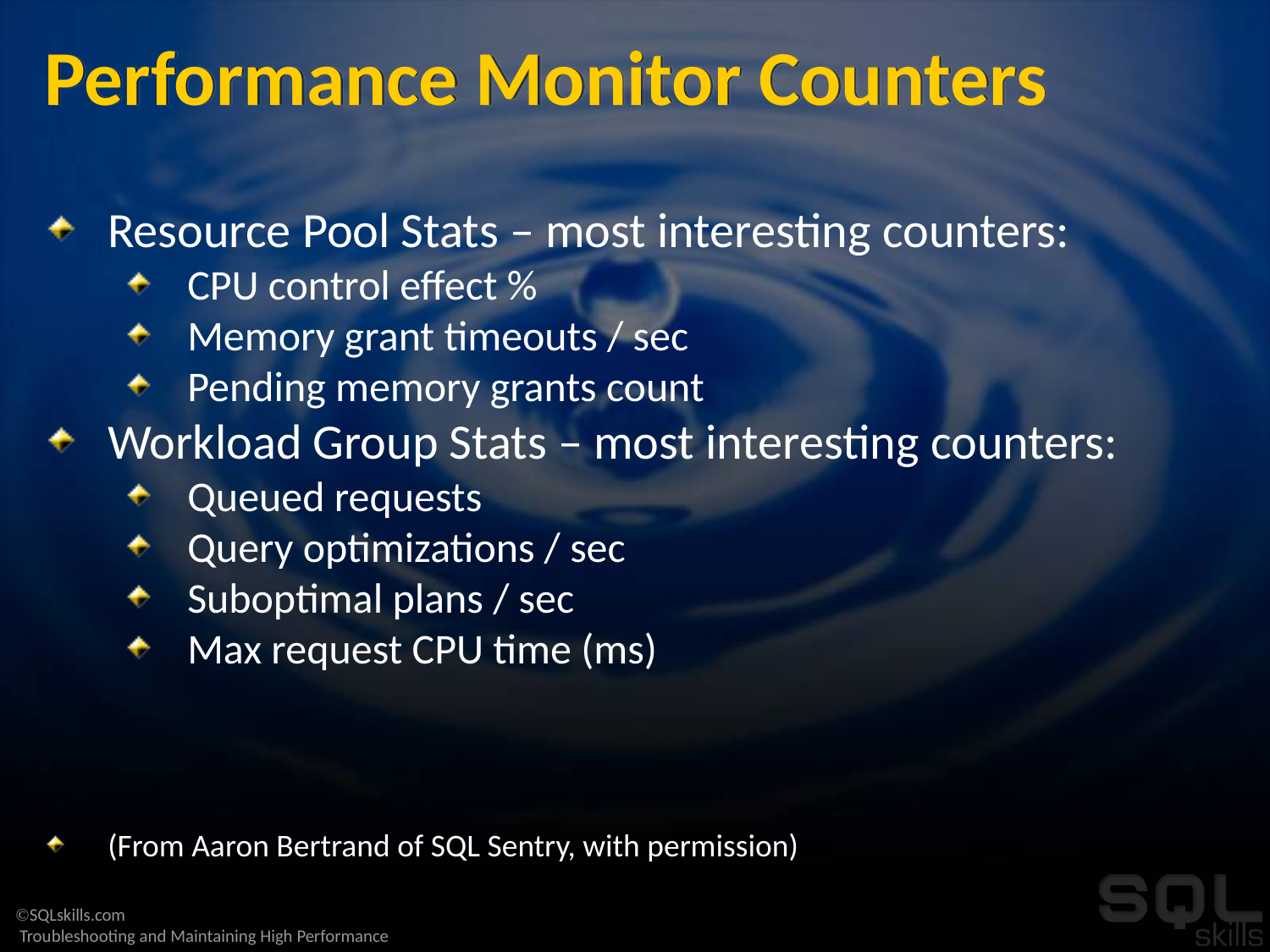

# Performance Monitor Counters
Resource Pool Stats – most interesting counters:
CPU control effect %
Memory grant timeouts / sec
Pending memory grants count
Workload Group Stats – most interesting counters:
Queued requests
Query optimizations / sec
Suboptimal plans / sec
Max request CPU time (ms)

(From Aaron Bertrand of SQL Sentry, with permission)